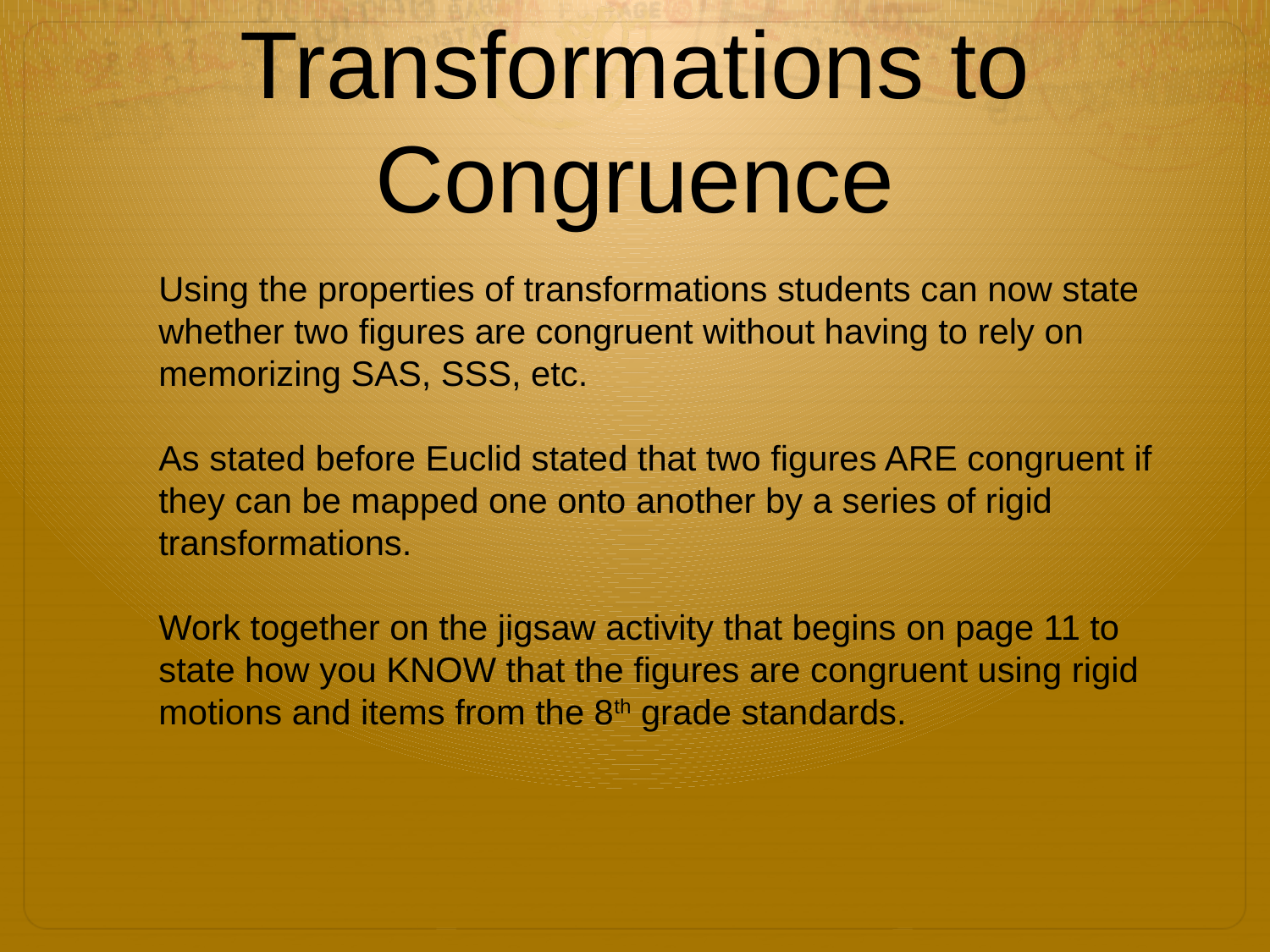

# Transformations to Congruence
Using the properties of transformations students can now state whether two figures are congruent without having to rely on memorizing SAS, SSS, etc.

As stated before Euclid stated that two figures ARE congruent if they can be mapped one onto another by a series of rigid transformations.

Work together on the jigsaw activity that begins on page 11 to state how you KNOW that the figures are congruent using rigid motions and items from the 8th grade standards.